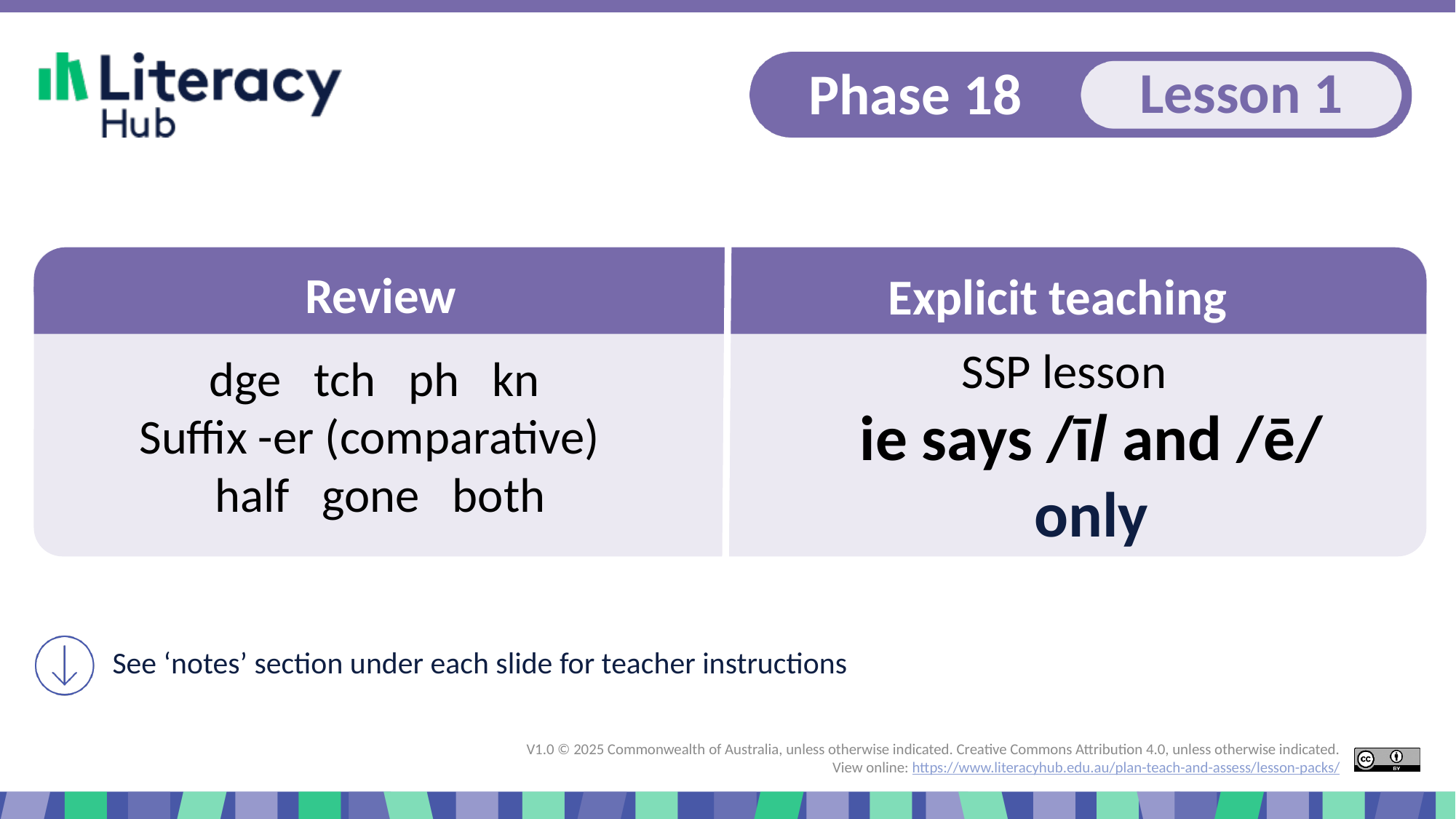

Slide 1 Explicit teaching Phase 18, lesson 1 ie says long i and long e
dge   tch   ph   kn
Suffix -er (comparative)
half   gone   both
ie says /ī/ and /ē/
only